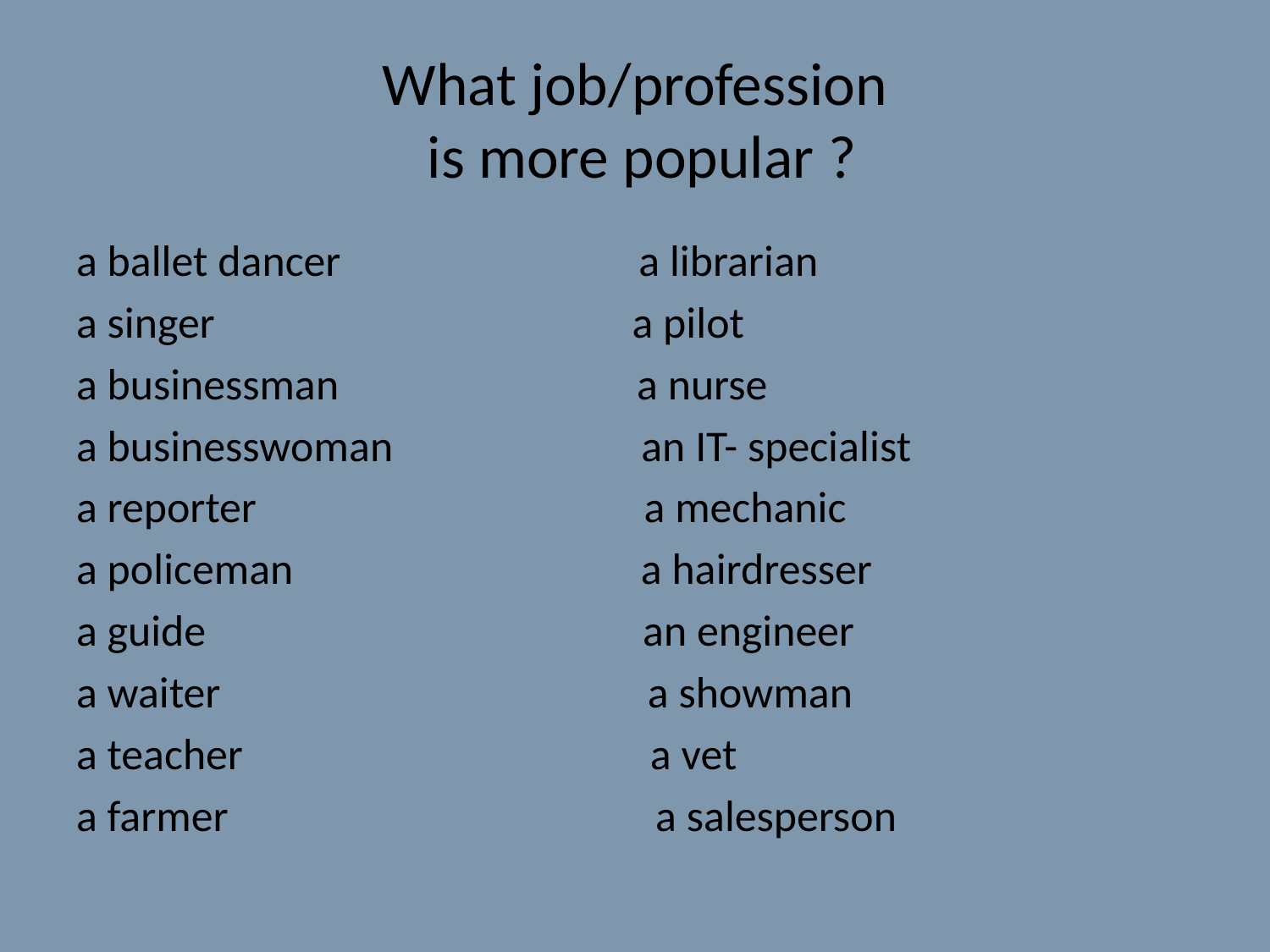

# What job/profession is more popular ?
a ballet dancer                              a librarian
a singer                                          a pilot
a businessman                              a nurse
a businesswoman                         an IT- specialist
a reporter                                       a mechanic
a policeman                                   a hairdresser
a guide                                            an engineer
a waiter                                           a showman
a teacher                                         a vet
a farmer                                           a salesperson